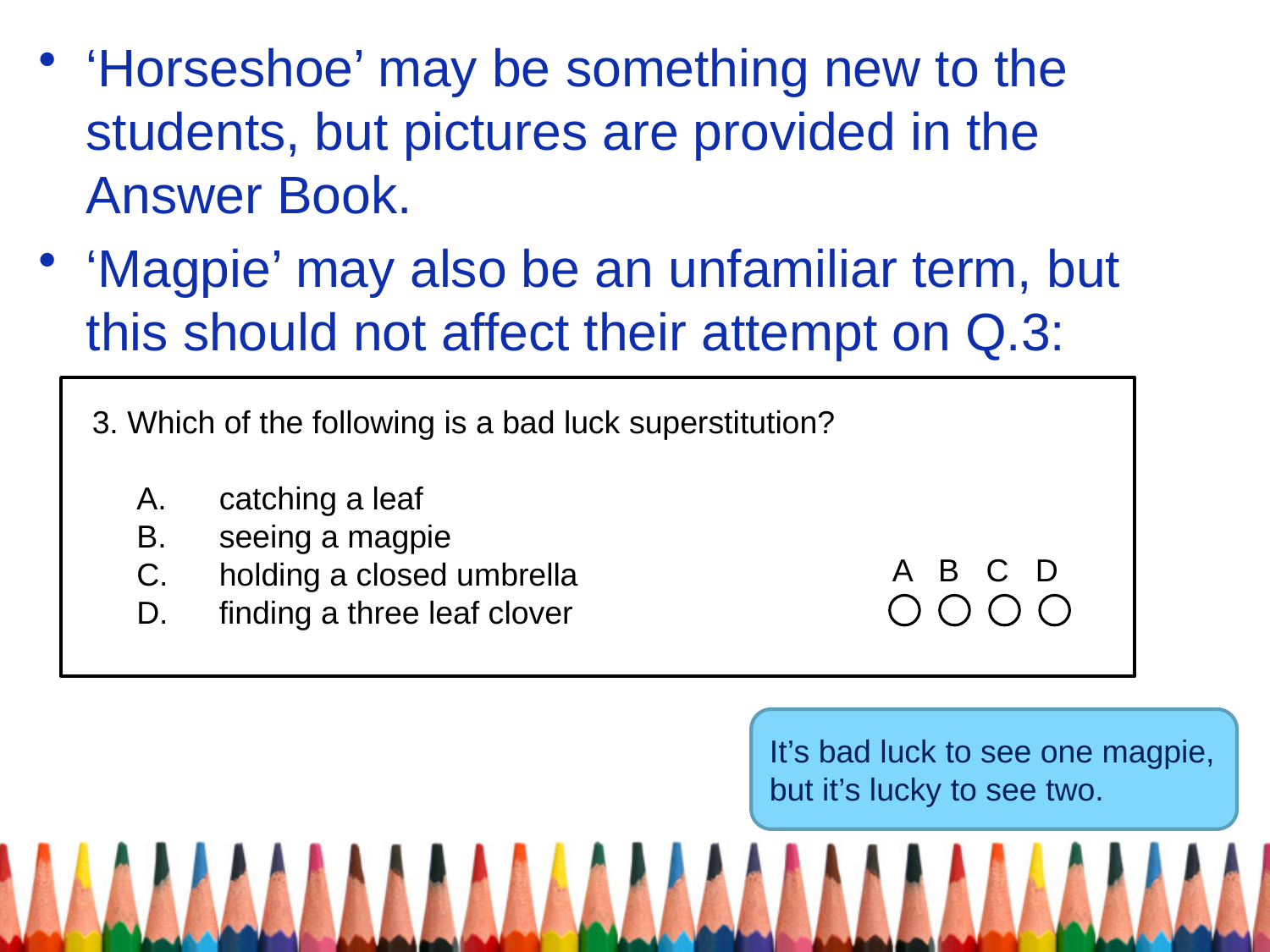

‘Horseshoe’ may be something new to the students, but pictures are provided in the Answer Book.
‘Magpie’ may also be an unfamiliar term, but this should not affect their attempt on Q.3:

3. Which of the following is a bad luck superstitution?

     A.	catching a leaf
     B.	seeing a magpie
     C.	holding a closed umbrella
     D.	finding a three leaf clover
A   B   C   D

It’s bad luck to see one magpie, but it’s lucky to see two.